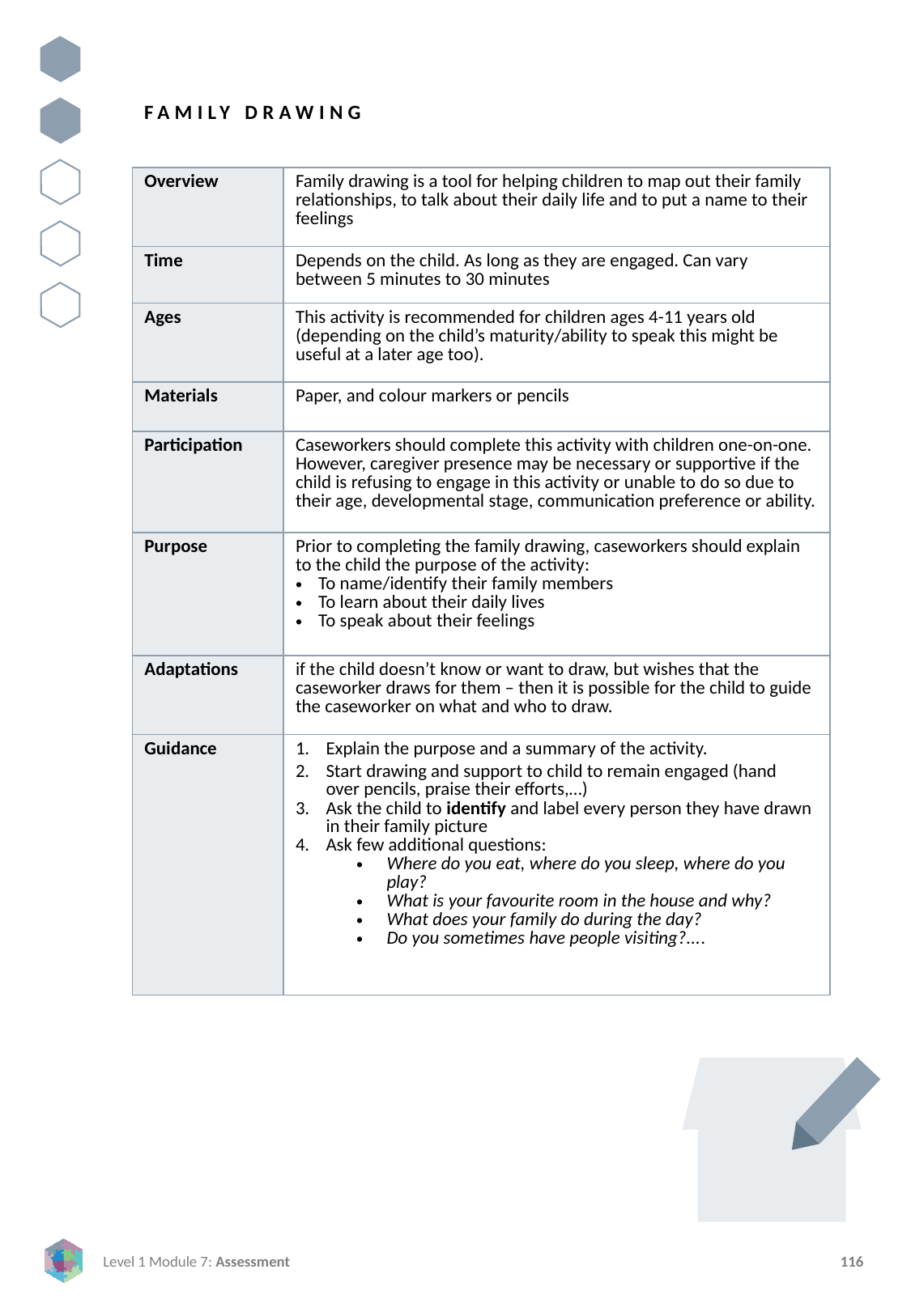

FAMILY DRAWING

| Overview | Family drawing is a tool for helping children to map out their family relationships, to talk about their daily life and to put a name to their feelings |
| --- | --- |
| Time | Depends on the child. As long as they are engaged. Can vary between 5 minutes to 30 minutes |
| Ages | This activity is recommended for children ages 4-11 years old (depending on the child’s maturity/ability to speak this might be useful at a later age too). |
| Materials | Paper, and colour markers or pencils |
| Participation | Caseworkers should complete this activity with children one-on-one. However, caregiver presence may be necessary or supportive if the child is refusing to engage in this activity or unable to do so due to their age, developmental stage, communication preference or ability. |
| Purpose | Prior to completing the family drawing, caseworkers should explain to the child the purpose of the activity: To name/identify their family members To learn about their daily lives To speak about their feelings |
| Adaptations | if the child doesn’t know or want to draw, but wishes that the caseworker draws for them – then it is possible for the child to guide the caseworker on what and who to draw. |
| Guidance | Explain the purpose and a summary of the activity. Start drawing and support to child to remain engaged (hand over pencils, praise their efforts,…) Ask the child to identify and label every person they have drawn in their family picture Ask few additional questions: Where do you eat, where do you sleep, where do you play? What is your favourite room in the house and why? What does your family do during the day? Do you sometimes have people visiting?.... |